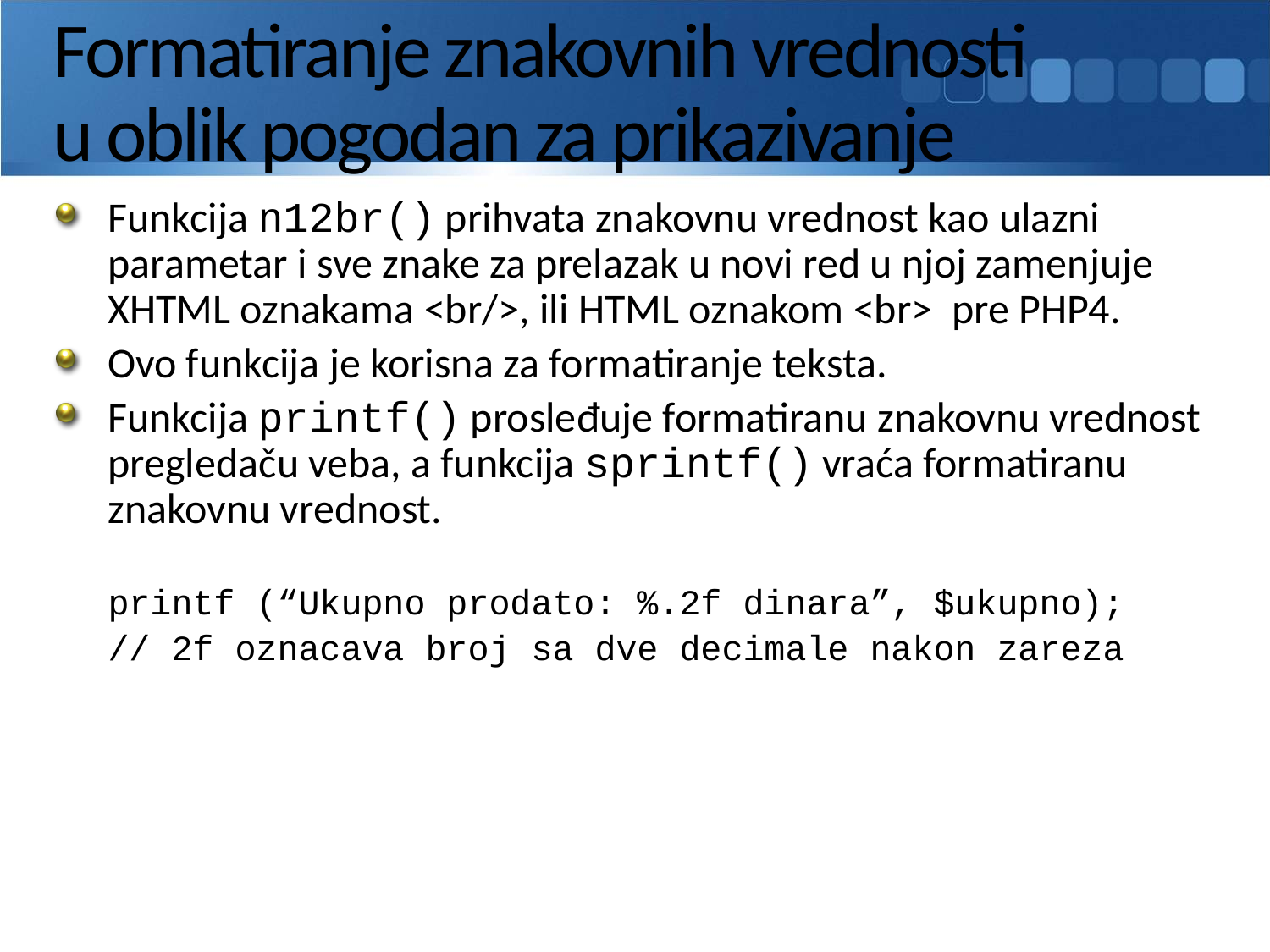

# Formatiranje znakovnih vrednosti u oblik pogodan za prikazivanje
Funkcija n12br() prihvata znakovnu vrednost kao ulazni parametar i sve znake za prelazak u novi red u njoj zamenjuje XHTML oznakama <br/>, ili HTML oznakom <br>  pre PHP4.
Ovo funkcija je korisna za formatiranje teksta.
Funkcija printf() prosleđuje formatiranu znakovnu vrednost pregledaču veba, a funkcija sprintf() vraća formatiranu znakovnu vrednost.

	printf (“Ukupno prodato: %.2f dinara”, $ukupno);
	// 2f oznacava broj sa dve decimale nakon zareza
Rad sa znakovnim nizovima
150